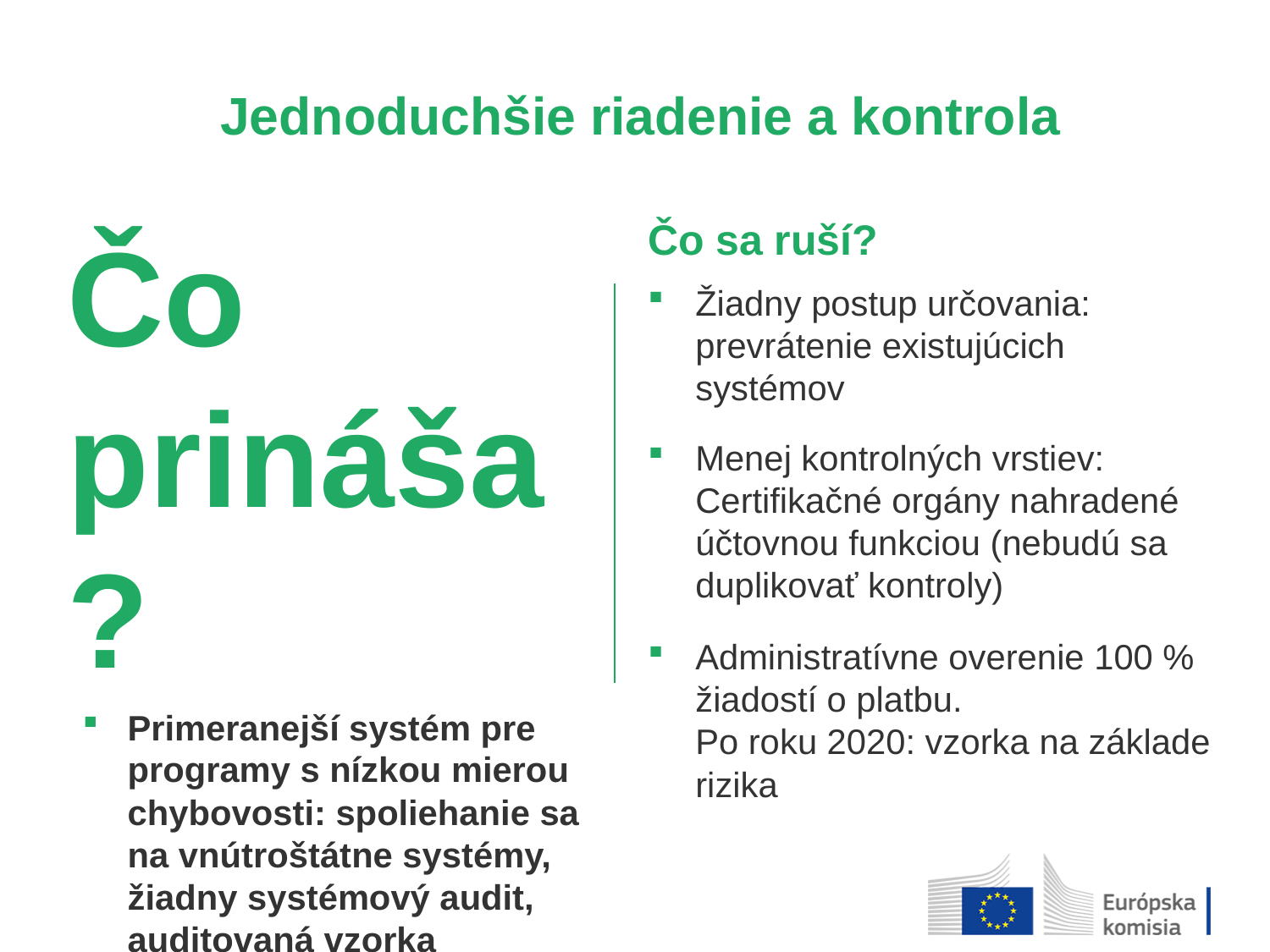

Jednoduchšie riadenie a kontrola
Čo prináša?
Primeranejší systém pre programy s nízkou mierou chybovosti: spoliehanie sa na vnútroštátne systémy, žiadny systémový audit, auditovaná vzorka maximálne 30 operácií
Jednoduchší postup prijatia výkazov
(a žiadne „nulové účty“)
Jasnosť v období uchovávania dokumentov pre prijímateľov
(5 rokov od konca roka s poslednou úhradou)
Čo sa ruší?
Žiadny postup určovania: prevrátenie existujúcich systémov
Menej kontrolných vrstiev: Certifikačné orgány nahradené účtovnou funkciou (nebudú sa duplikovať kontroly)
Administratívne overenie 100 % žiadostí o platbu.
Po roku 2020: vzorka na základe rizika